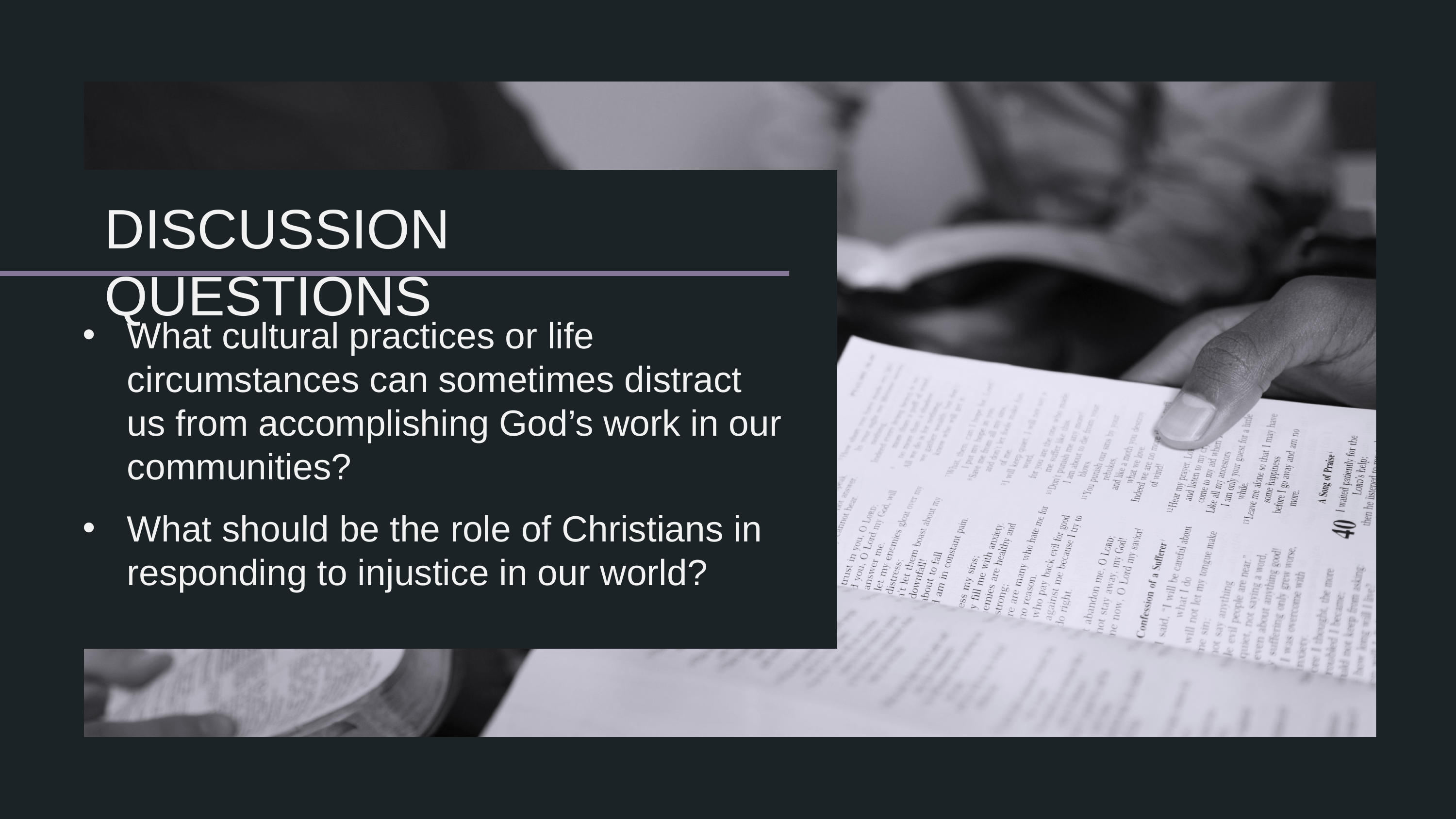

What cultural practices or life circumstances can sometimes distract us from accomplishing God’s work in our communities?
What should be the role of Christians in responding to injustice in our world?